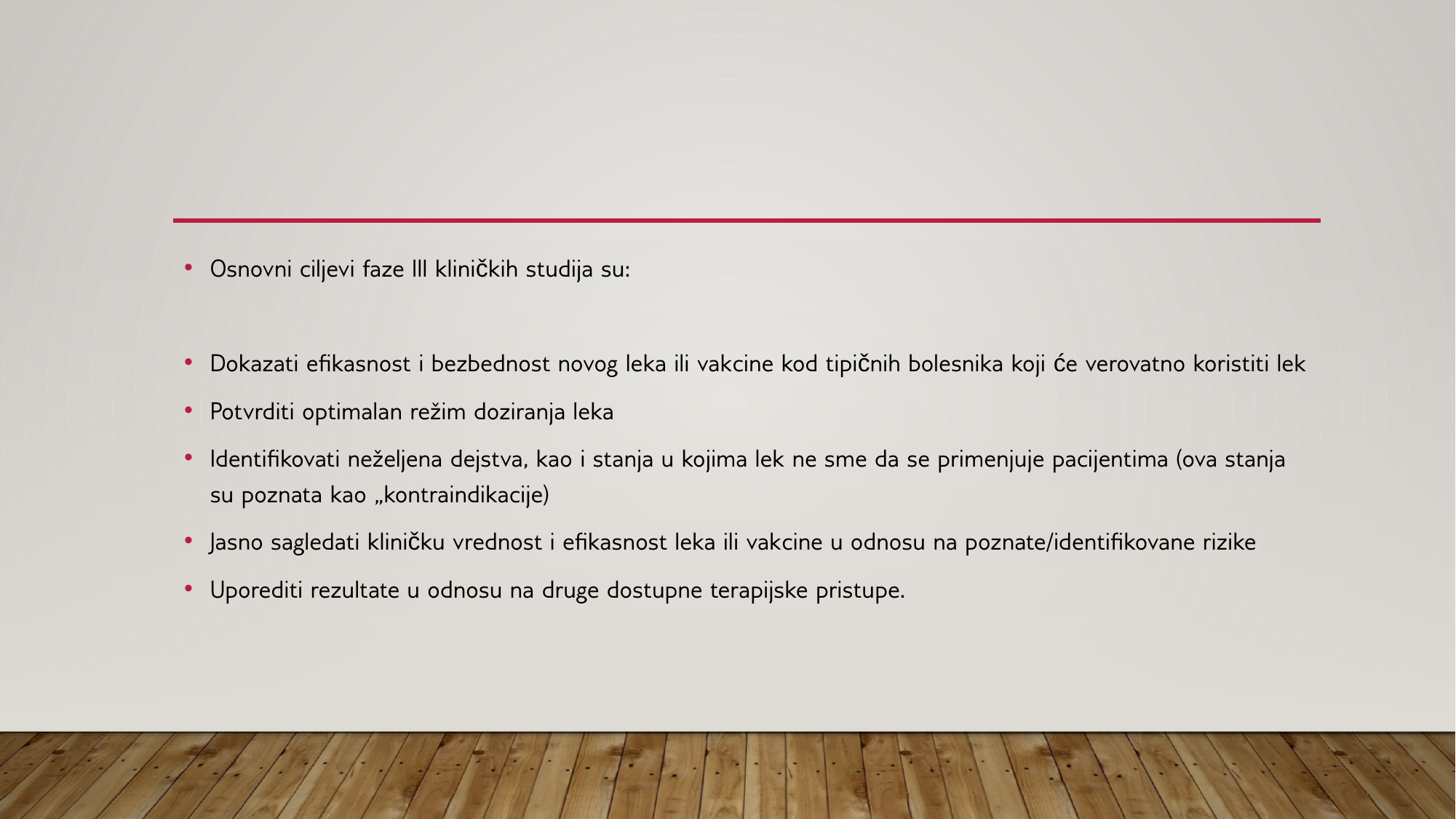

#
Osnovni ciljevi faze III kliničkih studija su:

Dokazati efikasnost i bezbednost novog leka ili vakcine kod tipičnih bolesnika koji će verovatno koristiti lek
Potvrditi optimalan režim doziranja leka
Identifikovati neželjena dejstva, kao i stanja u kojima lek ne sme da se primenjuje pacijentima (ova stanja su poznata kao „kontraindikacije)
Jasno sagledati kliničku vrednost i efikasnost leka ili vakcine u odnosu na poznate/identifikovane rizike
Uporediti rezultate u odnosu na druge dostupne terapijske pristupe.